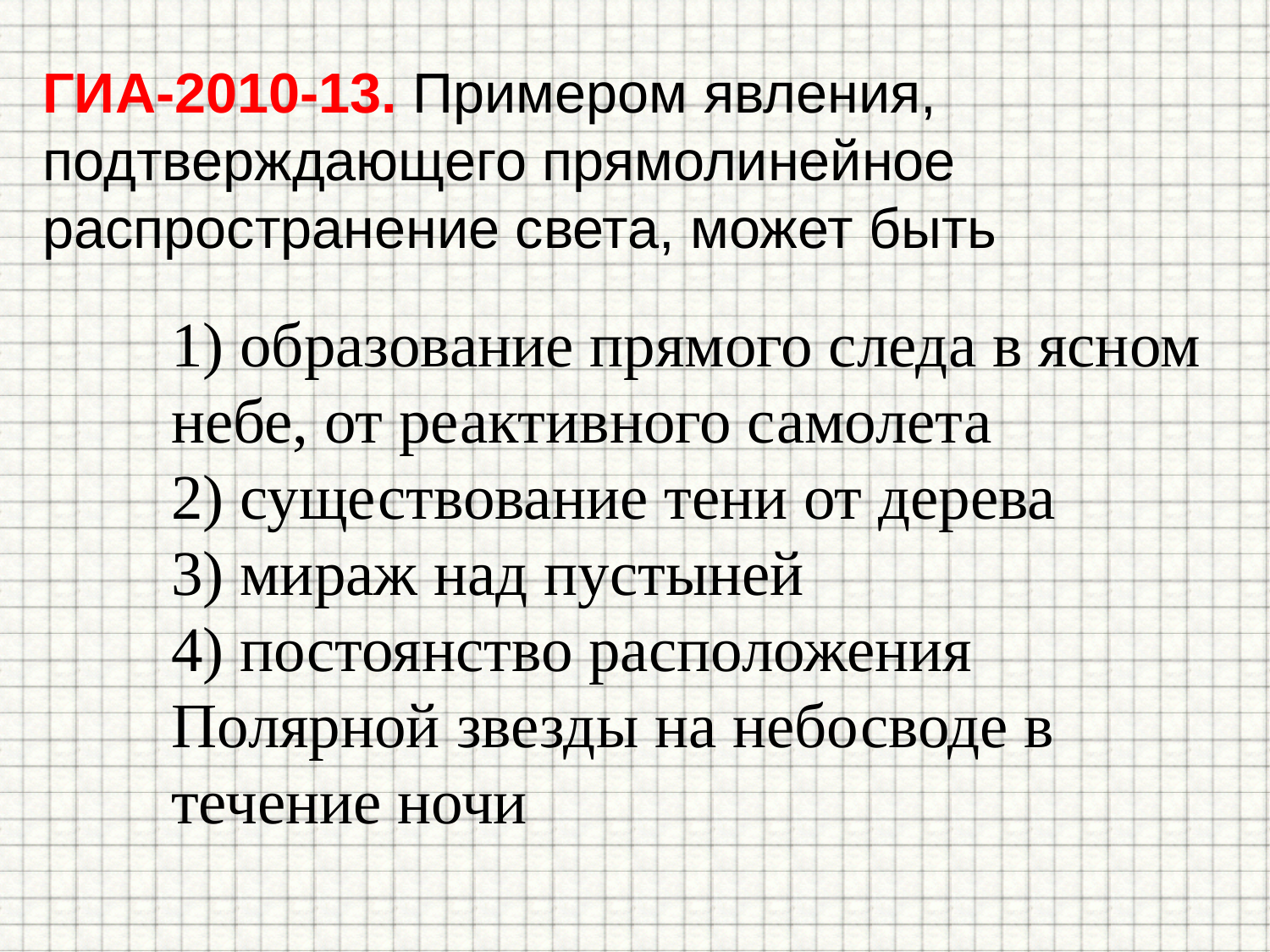

# ГИА-2010-13. Примером явления, подтверждающего прямолинейное распространение света, может быть
1) образование прямого следа в ясном небе, от реактивного самолета
2) существование тени от дерева
3) мираж над пустыней
4) постоянство расположения Полярной звезды на небосводе в течение ночи